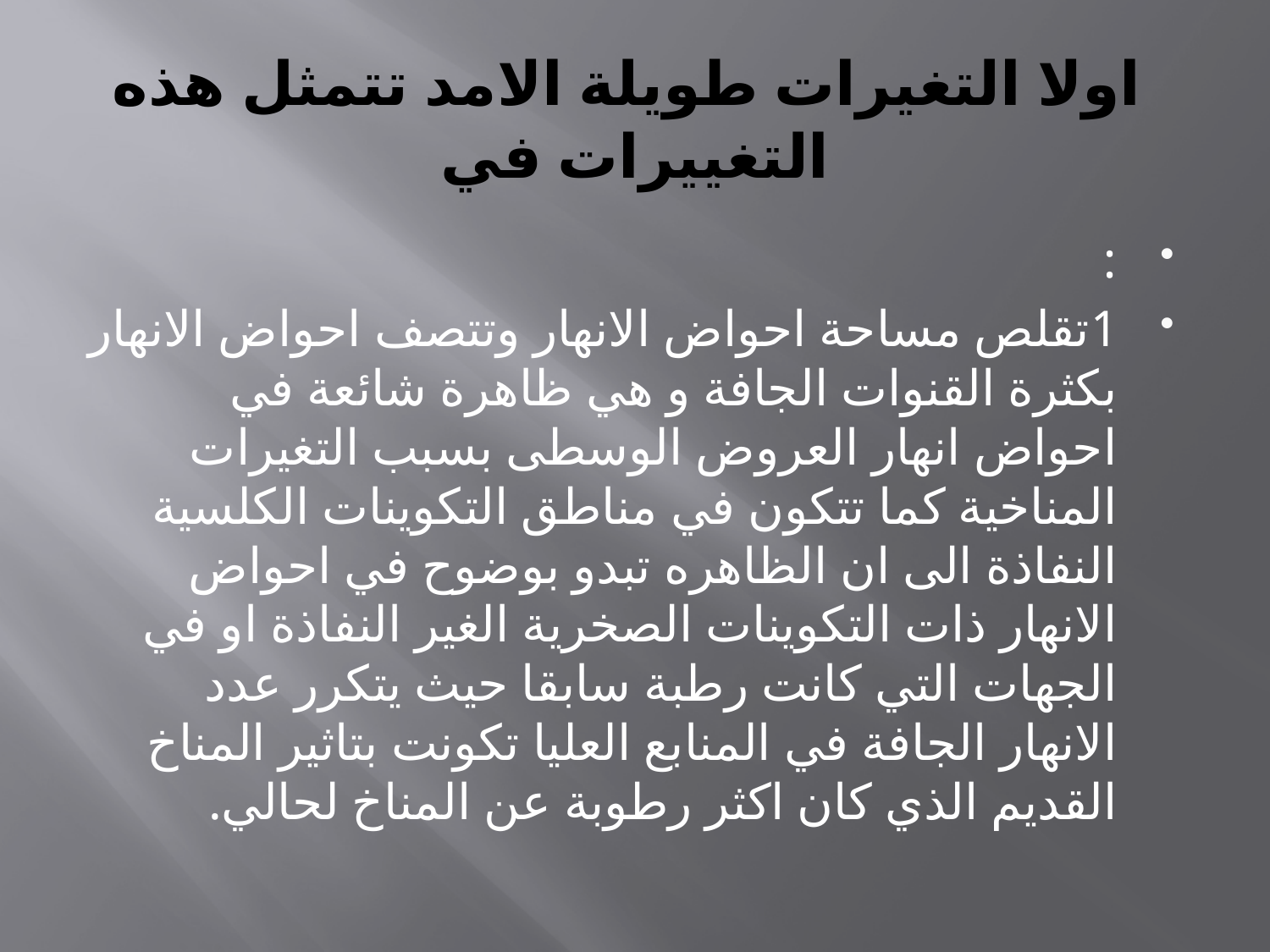

# اولا التغيرات طويلة الامد تتمثل هذه التغييرات في
:
1	تقلص مساحة احواض الانهار وتتصف احواض الانهار بكثرة القنوات الجافة و هي ظاهرة شائعة في احواض انهار العروض الوسطى بسبب التغيرات المناخية كما تتكون في مناطق التكوينات الكلسية النفاذة الى ان الظاهره تبدو بوضوح في احواض الانهار ذات التكوينات الصخرية الغير النفاذة او في الجهات التي كانت رطبة سابقا حيث يتكرر عدد الانهار الجافة في المنابع العليا تكونت بتاثير المناخ القديم الذي كان اكثر رطوبة عن المناخ لحالي.